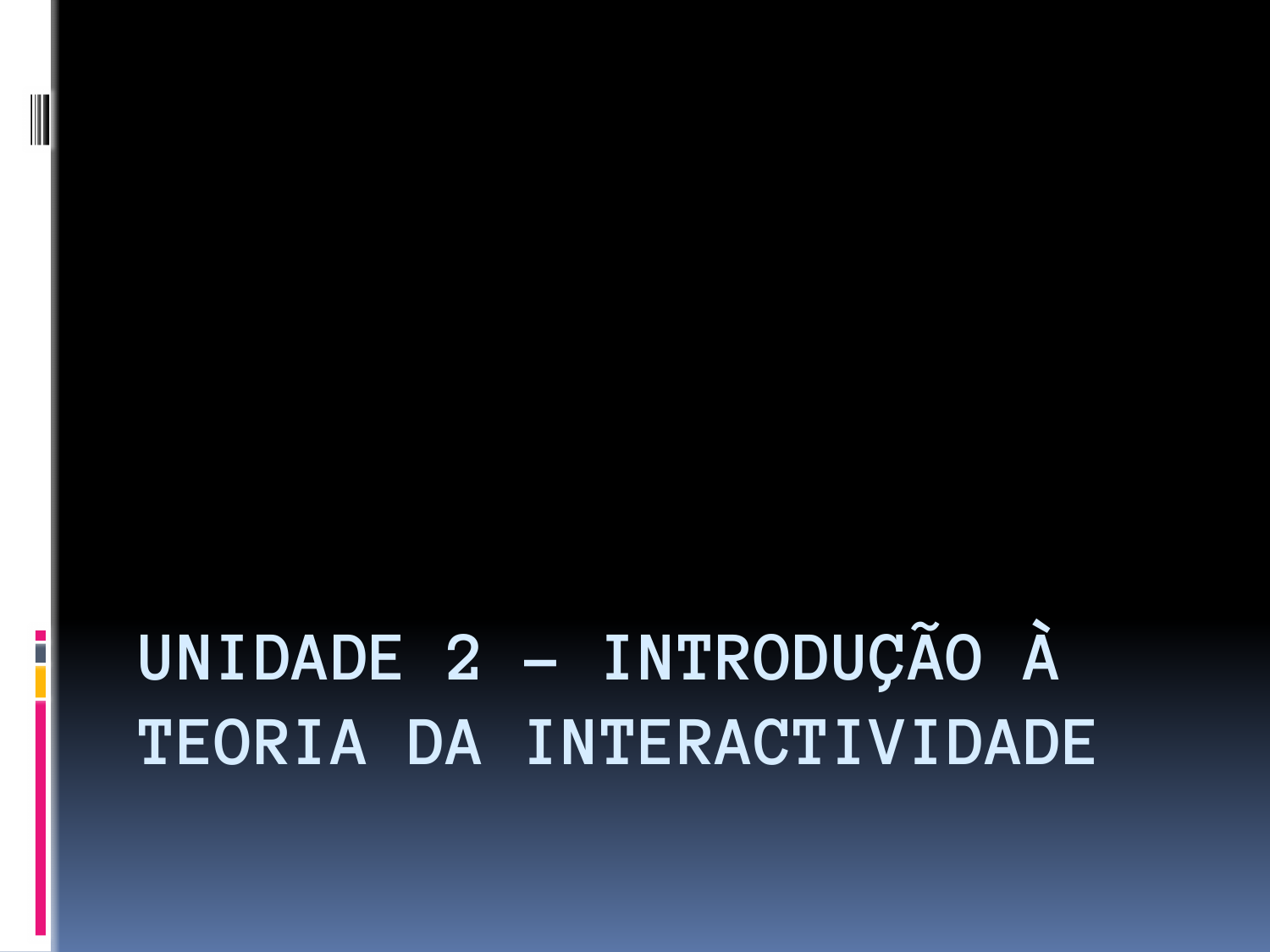

# Unidade 2 – Introdução à Teoria da Interactividade